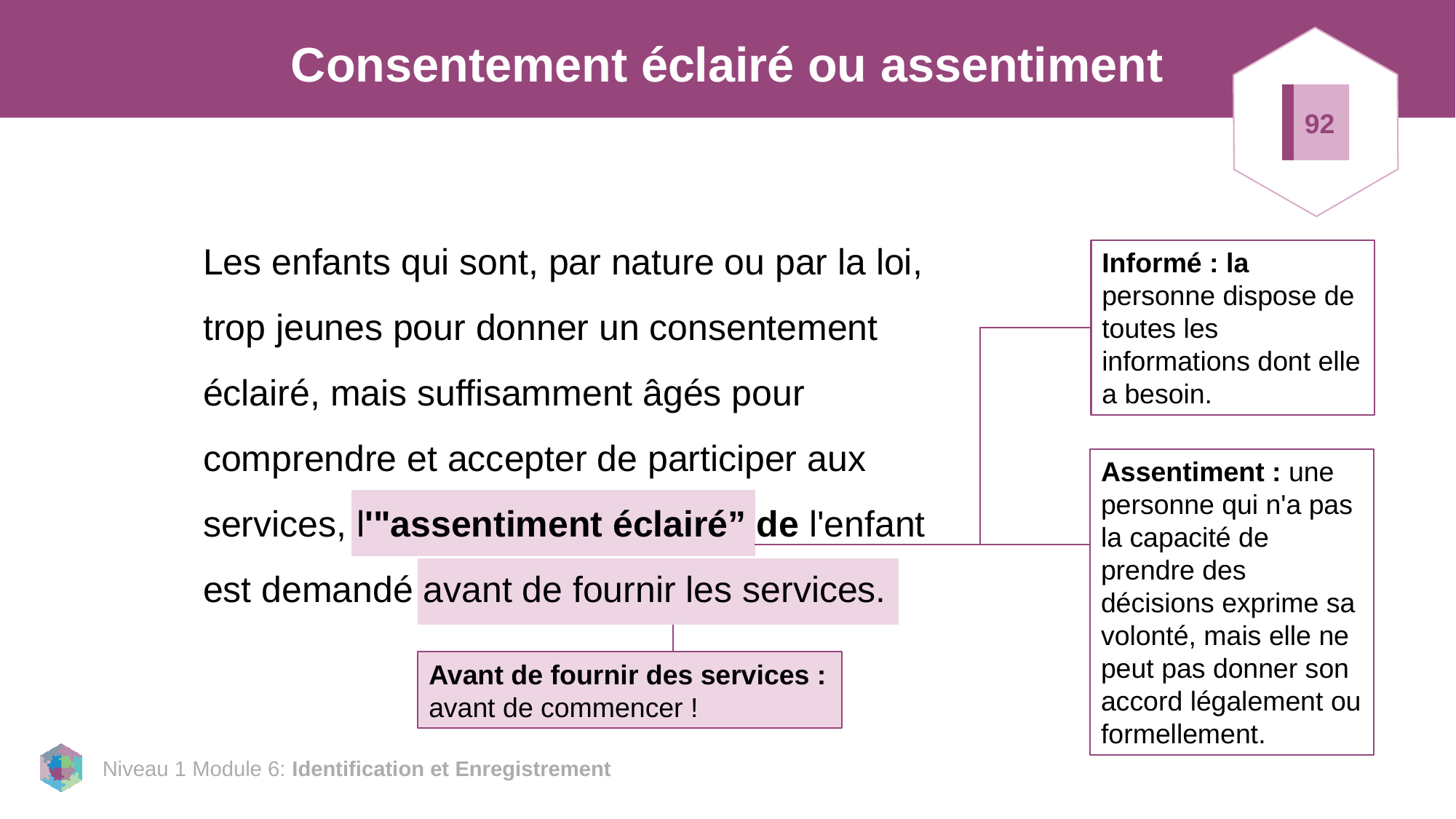

92

# Consentement éclairé ou assentiment
Les enfants qui sont, par nature ou par la loi, trop jeunes pour donner un consentement éclairé, mais suffisamment âgés pour comprendre et accepter de participer aux services, l'"assentiment éclairé” de l'enfant est demandé avant de fournir les services.
Informé : la personne dispose de toutes les informations dont elle a besoin.
Assentiment : une personne qui n'a pas la capacité de prendre des décisions exprime sa volonté, mais elle ne peut pas donner son accord légalement ou formellement.

Avant de fournir des services : avant de commencer !